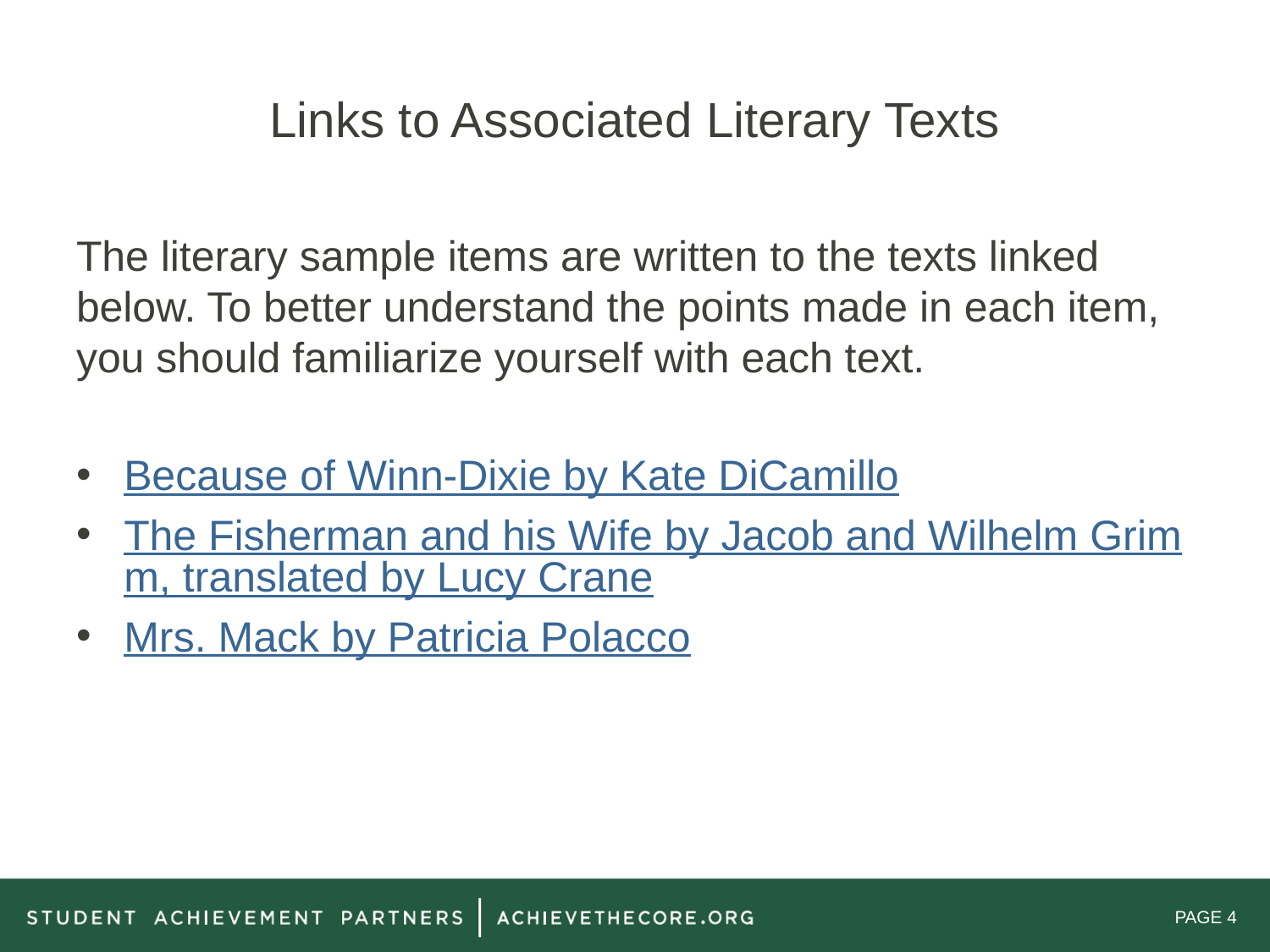

# Links to Associated Literary Texts
The literary sample items are written to the texts linked below. To better understand the points made in each item, you should familiarize yourself with each text.

Because of Winn-Dixie by Kate DiCamillo
The Fisherman and his Wife by Jacob and Wilhelm Grimm, translated by Lucy Crane
Mrs. Mack by Patricia Polacco